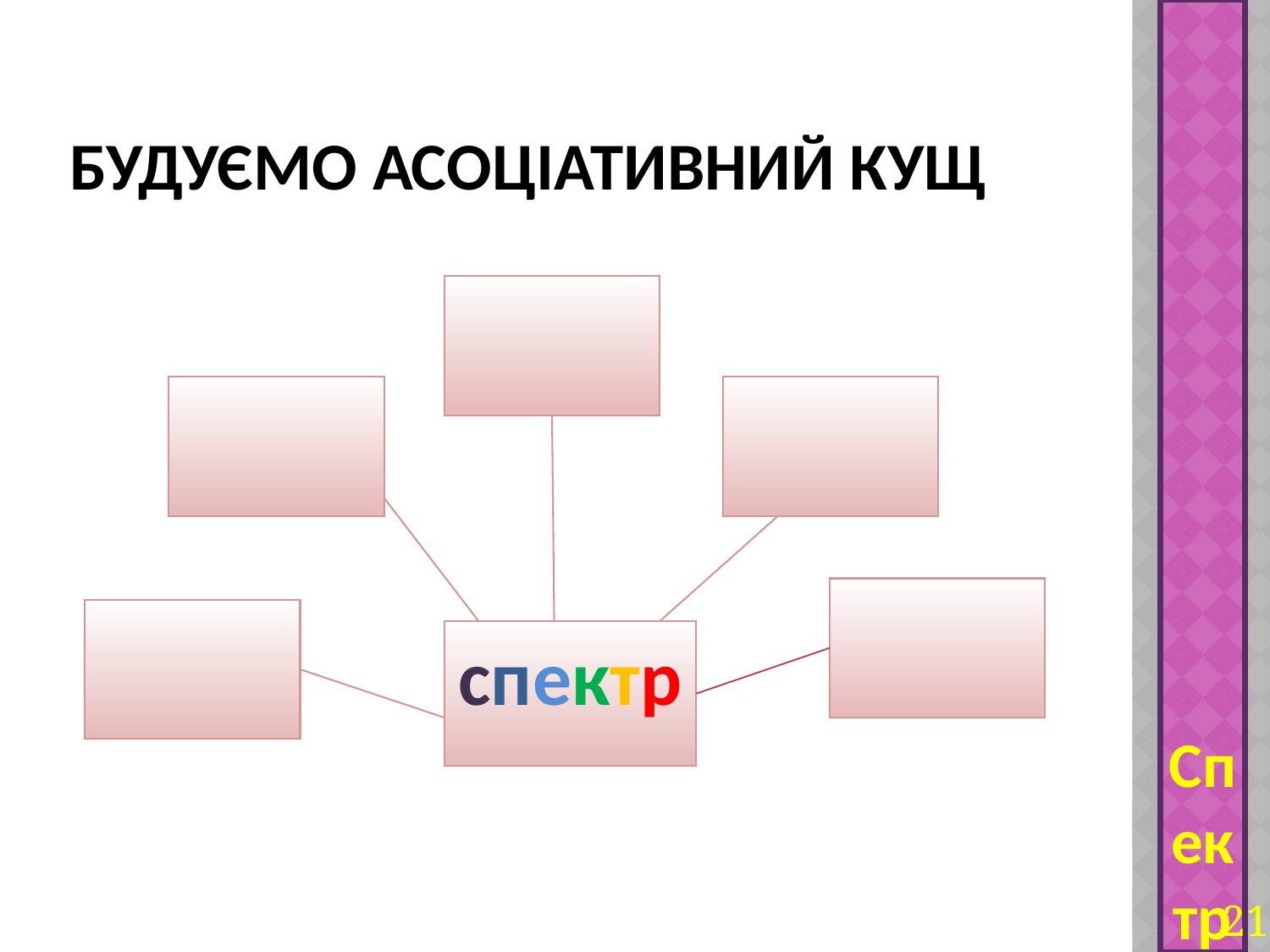

Спектр
# Будуємо асоціативний кущ

спектр
21